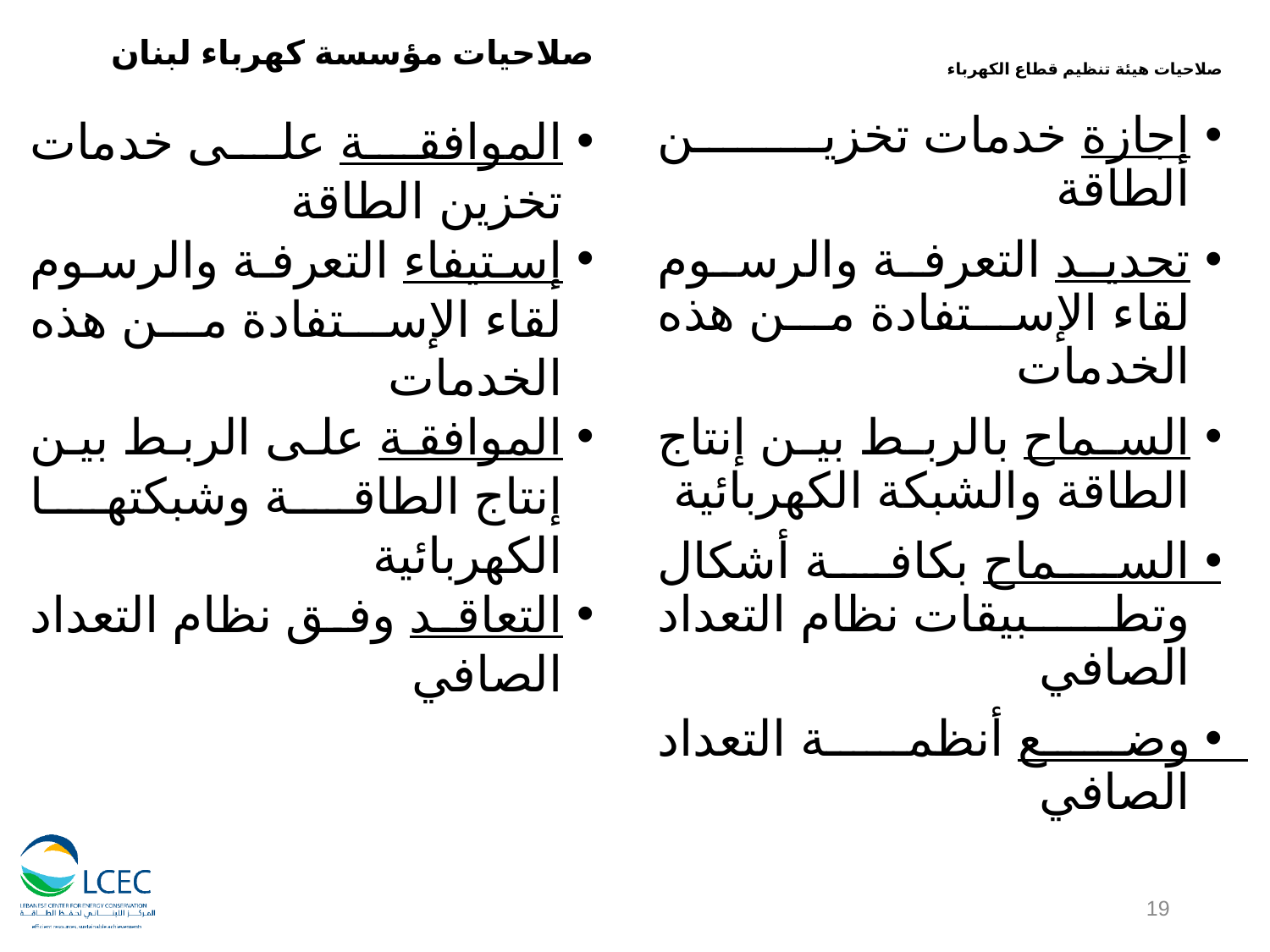

صلاحيات مؤسسة كهرباء لبنان
# صلاحيات هيئة تنظيم قطاع الكهرباء
الموافقة على خدمات تخزين الطاقة
إستيفاء التعرفة والرسوم لقاء الإستفادة من هذه الخدمات
الموافقة على الربط بين إنتاج الطاقة وشبكتها الكهربائية
التعاقد وفق نظام التعداد الصافي

إجازة خدمات تخزين الطاقة
تحديد التعرفة والرسوم لقاء الإستفادة من هذه الخدمات
السماح بالربط بين إنتاج الطاقة والشبكة الكهربائية
السماح بكافة أشكال وتطبيقات نظام التعداد الصافي
وضع أنظمة التعداد الصافي

19